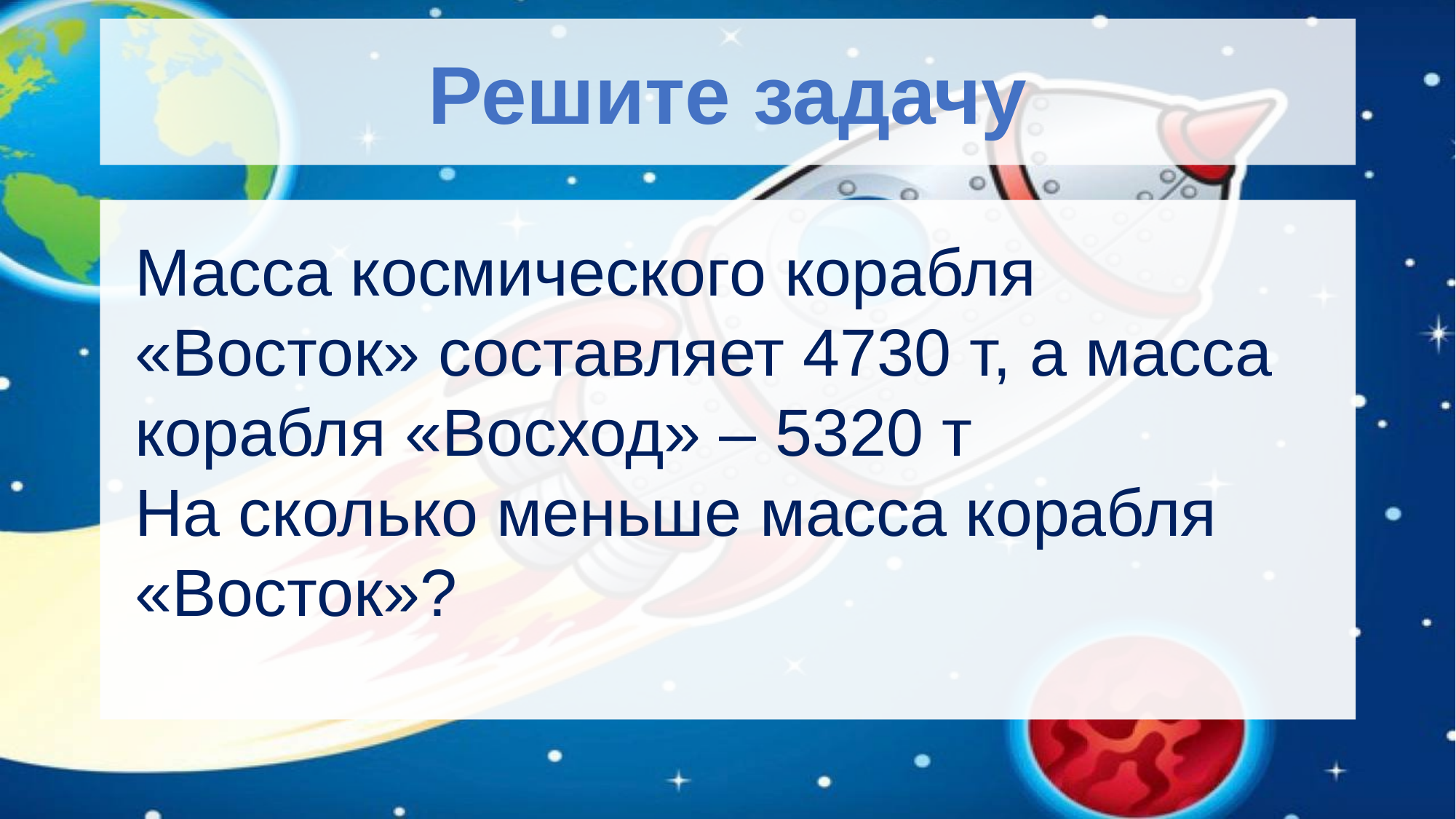

Решите задачу

Масса космического корабля «Восток» составляет 4730 т, а масса корабля «Восход» – 5320 т
На сколько меньше масса корабля «Восток»?